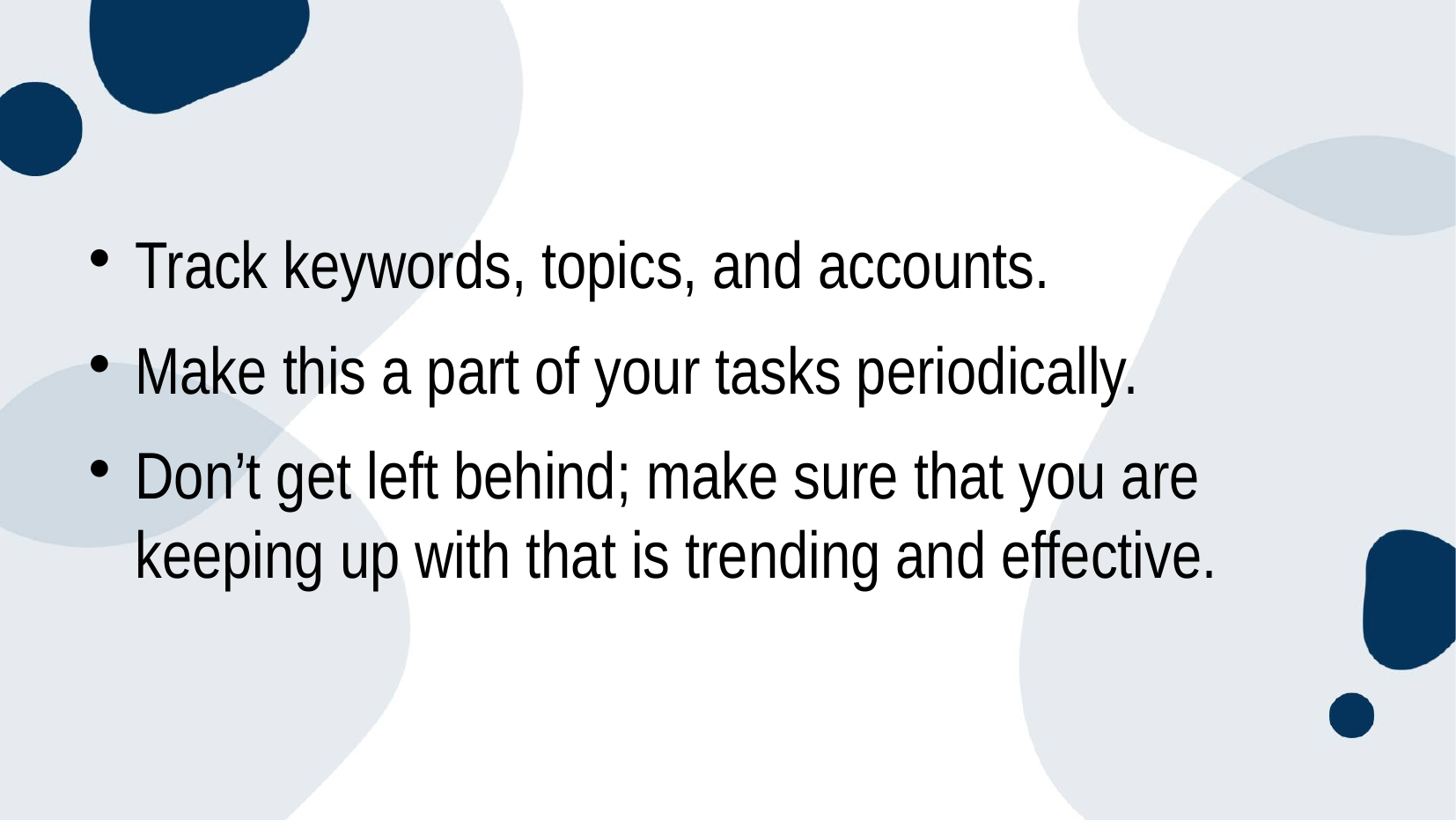

Track keywords, topics, and accounts.
Make this a part of your tasks periodically.
Don’t get left behind; make sure that you are keeping up with that is trending and effective.